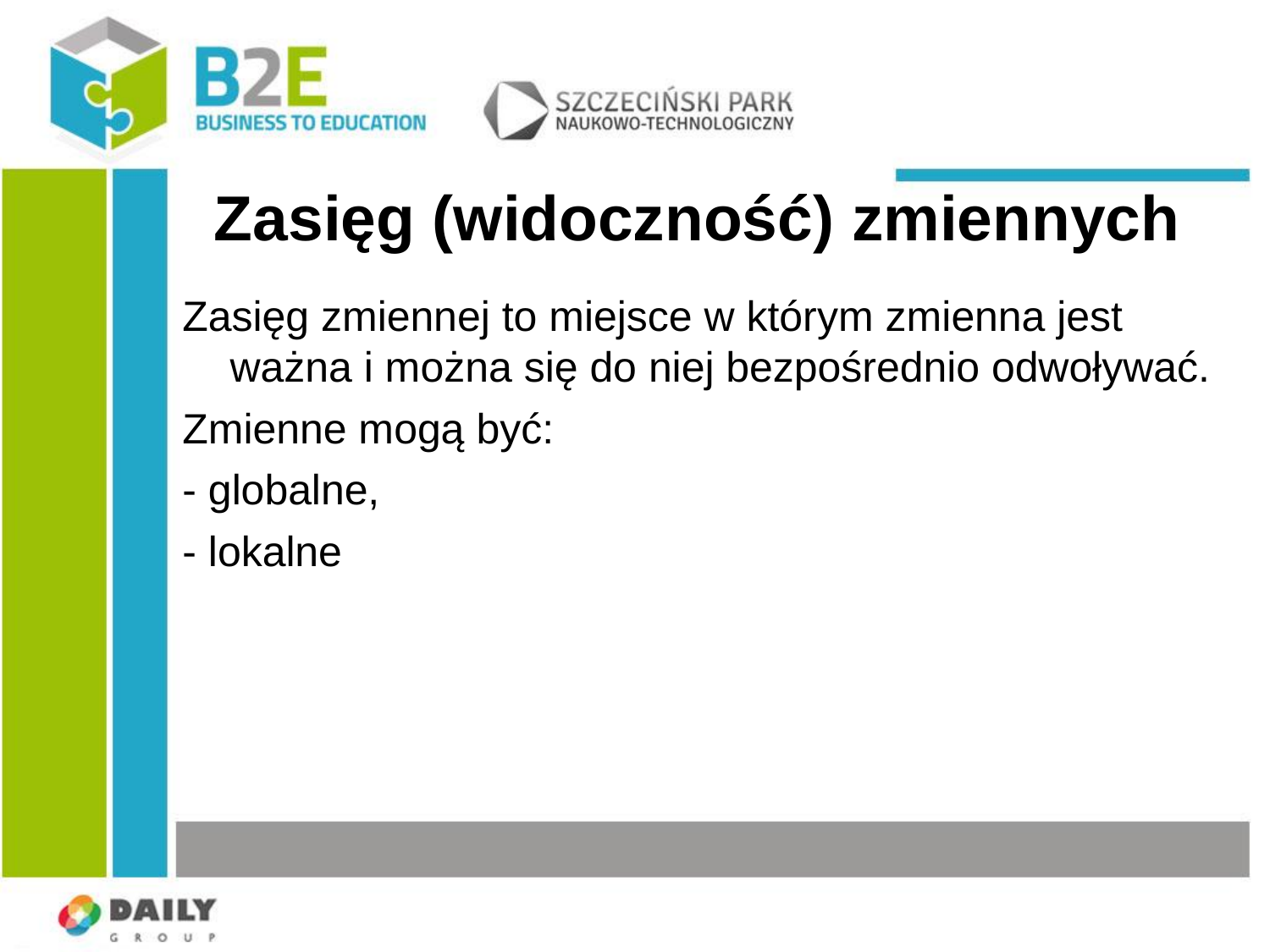

# Zasięg (widoczność) zmiennych
Zasięg zmiennej to miejsce w którym zmienna jest ważna i można się do niej bezpośrednio odwoływać.
Zmienne mogą być:
- globalne,
- lokalne